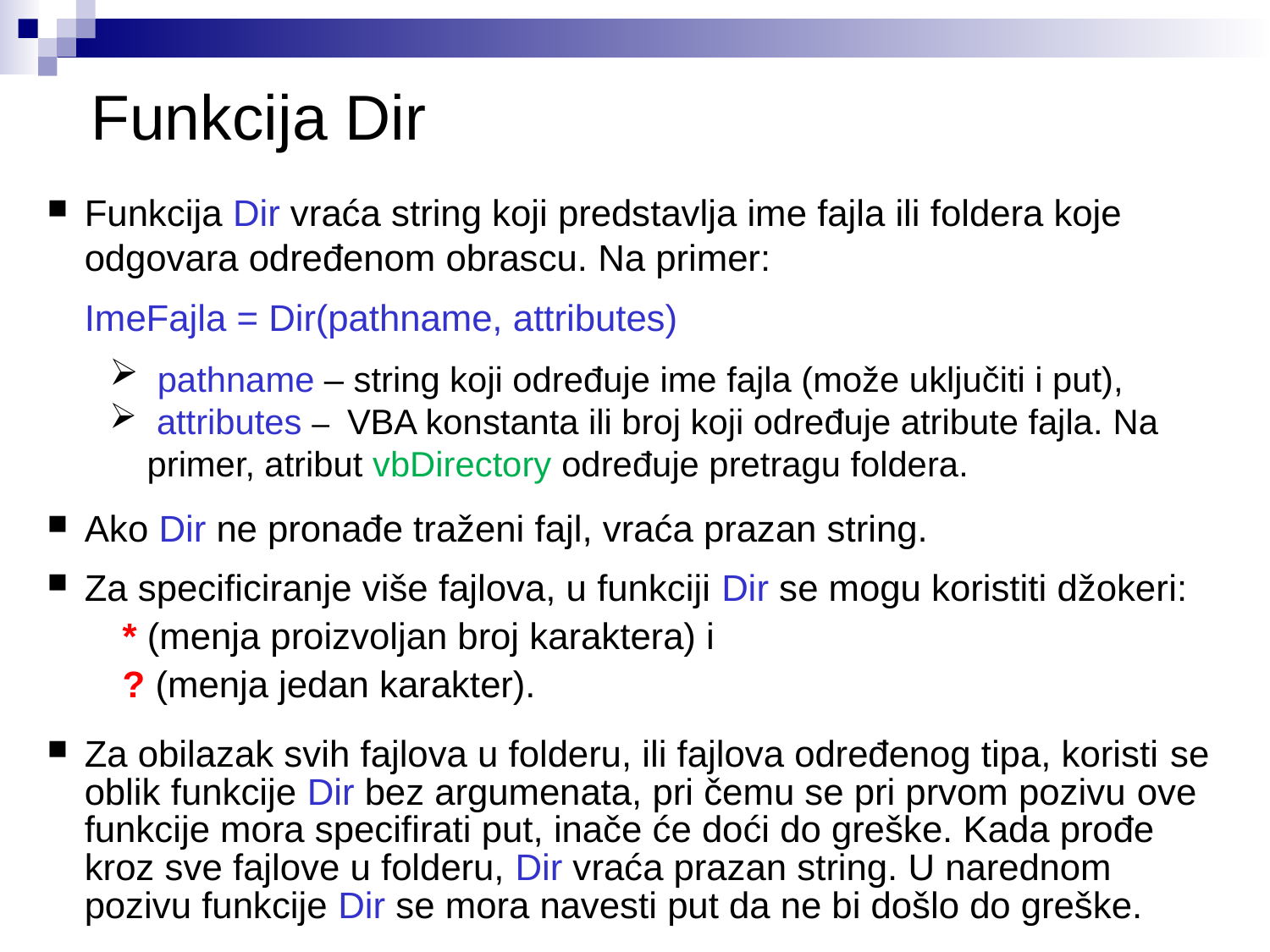

# Funkcija Dir
Funkcija Dir vraća string koji predstavlja ime fajla ili foldera koje odgovara određenom obrascu. Na primer:
	ImeFajla = Dir(pathname, attributes)
 pathname – string koji određuje ime fajla (može uključiti i put),
 attributes –  VBA konstanta ili broj koji određuje atribute fajla. Na primer, atribut vbDirectory određuje pretragu foldera.
Ako Dir ne pronađe traženi fajl, vraća prazan string.
Za specificiranje više fajlova, u funkciji Dir se mogu koristiti džokeri:
* (menja proizvoljan broj karaktera) i
? (menja jedan karakter).
Za obilazak svih fajlova u folderu, ili fajlova određenog tipa, koristi se oblik funkcije Dir bez argumenata, pri čemu se pri prvom pozivu ove funkcije mora specifirati put, inače će doći do greške. Kada prođe kroz sve fajlove u folderu, Dir vraća prazan string. U narednom pozivu funkcije Dir se mora navesti put da ne bi došlo do greške.